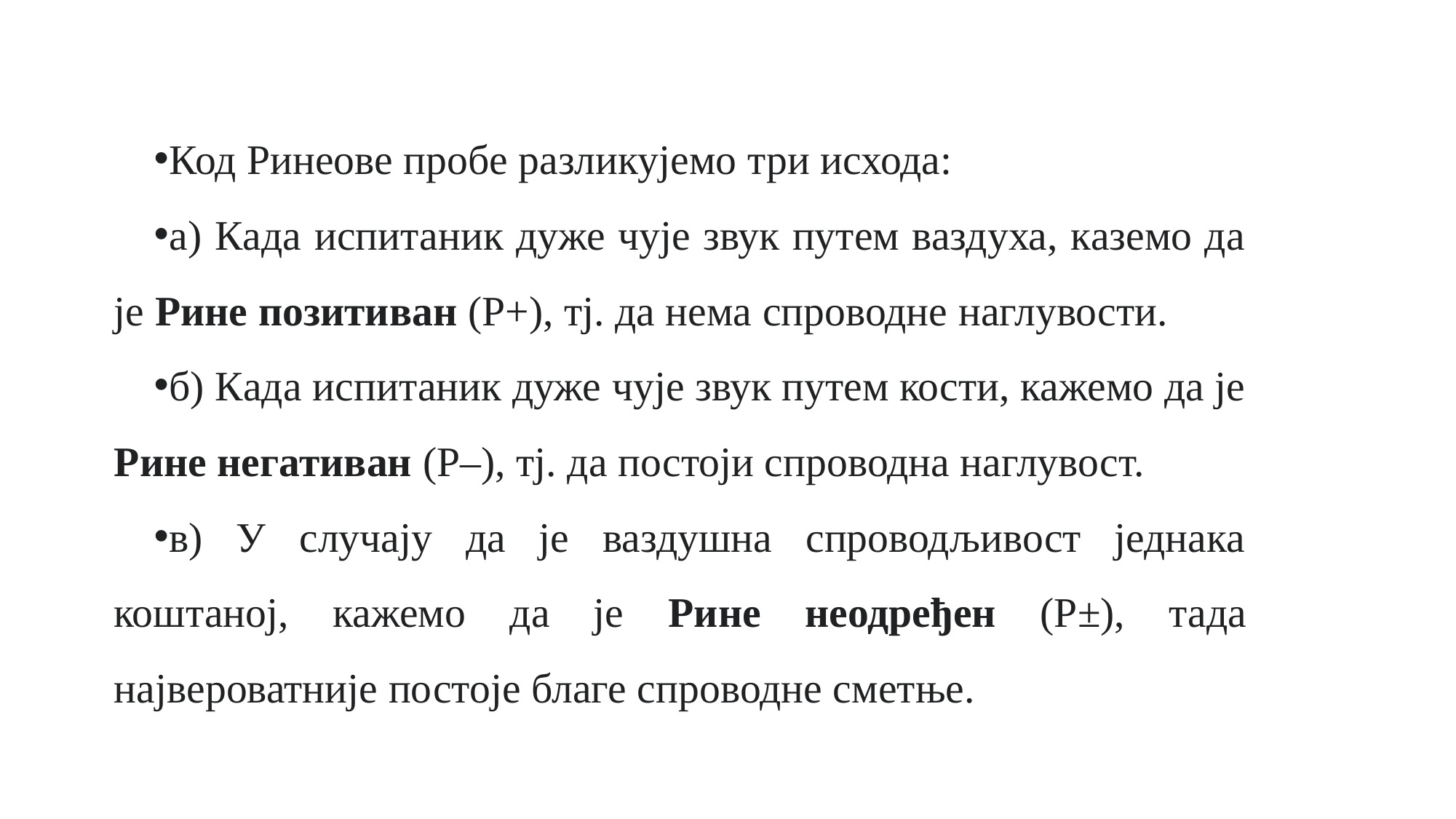

Код Ринеове пробе разликујемо три исхода:
а) Када испитаник дуже чује звук путем ваздуха, каземо да је Рине позитиван (Р+), тј. да нема спроводне наглувости.
б) Када испитаник дуже чује звук путем кости, кажемо да је Рине негативан (Р–), тј. да постоји спроводна наглувост.
в) У случају да је ваздушна спроводљивост једнака коштаној, кажемо да је Рине неодређен (Р±), тада највероватније постоје благе спроводне сметње.